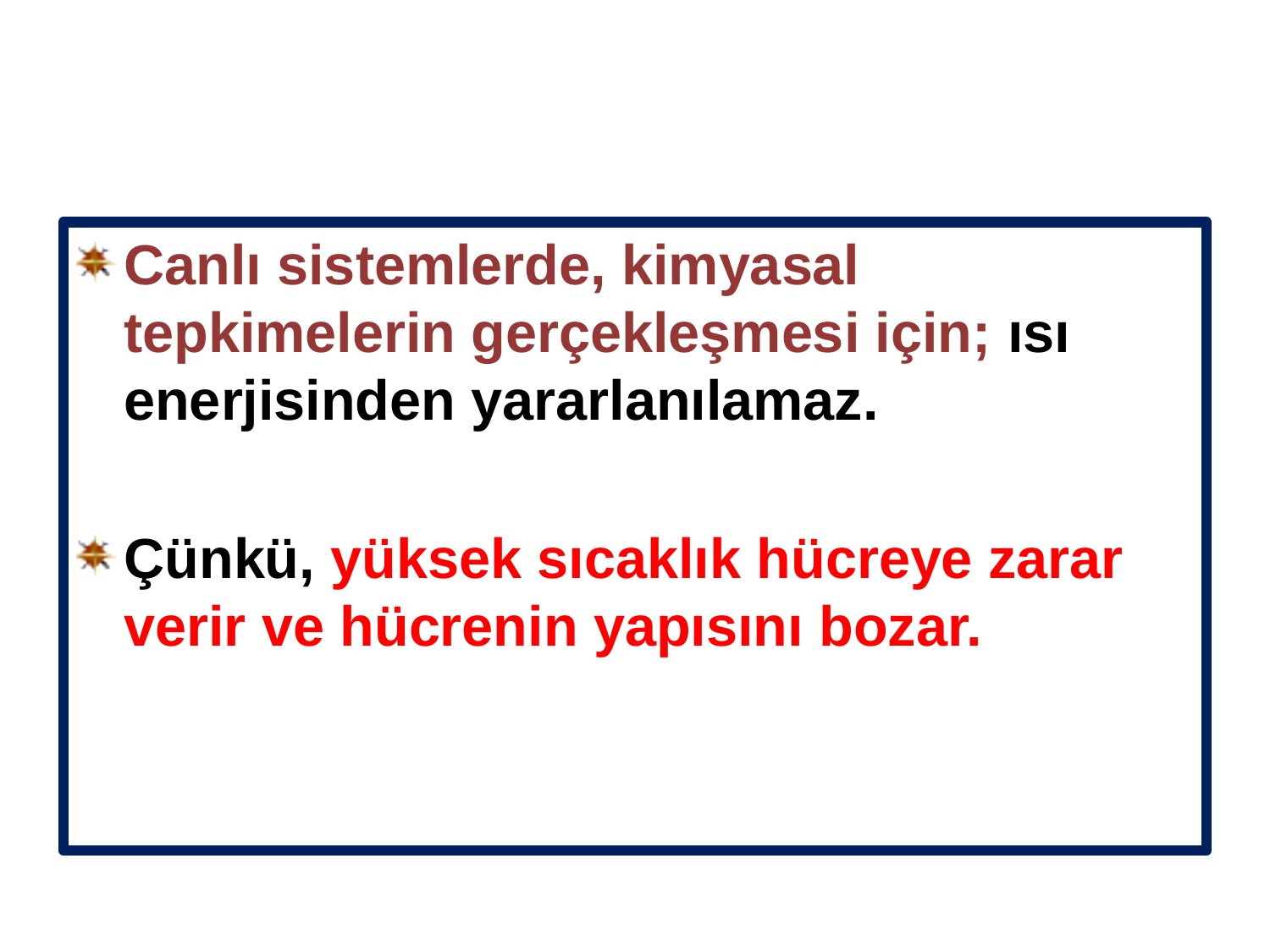

#
Canlı sistemlerde, kimyasal tepkimelerin gerçekleşmesi için; ısı enerjisinden yararlanılamaz.

Çünkü, yüksek sıcaklık hücreye zarar verir ve hücrenin yapısını bozar.